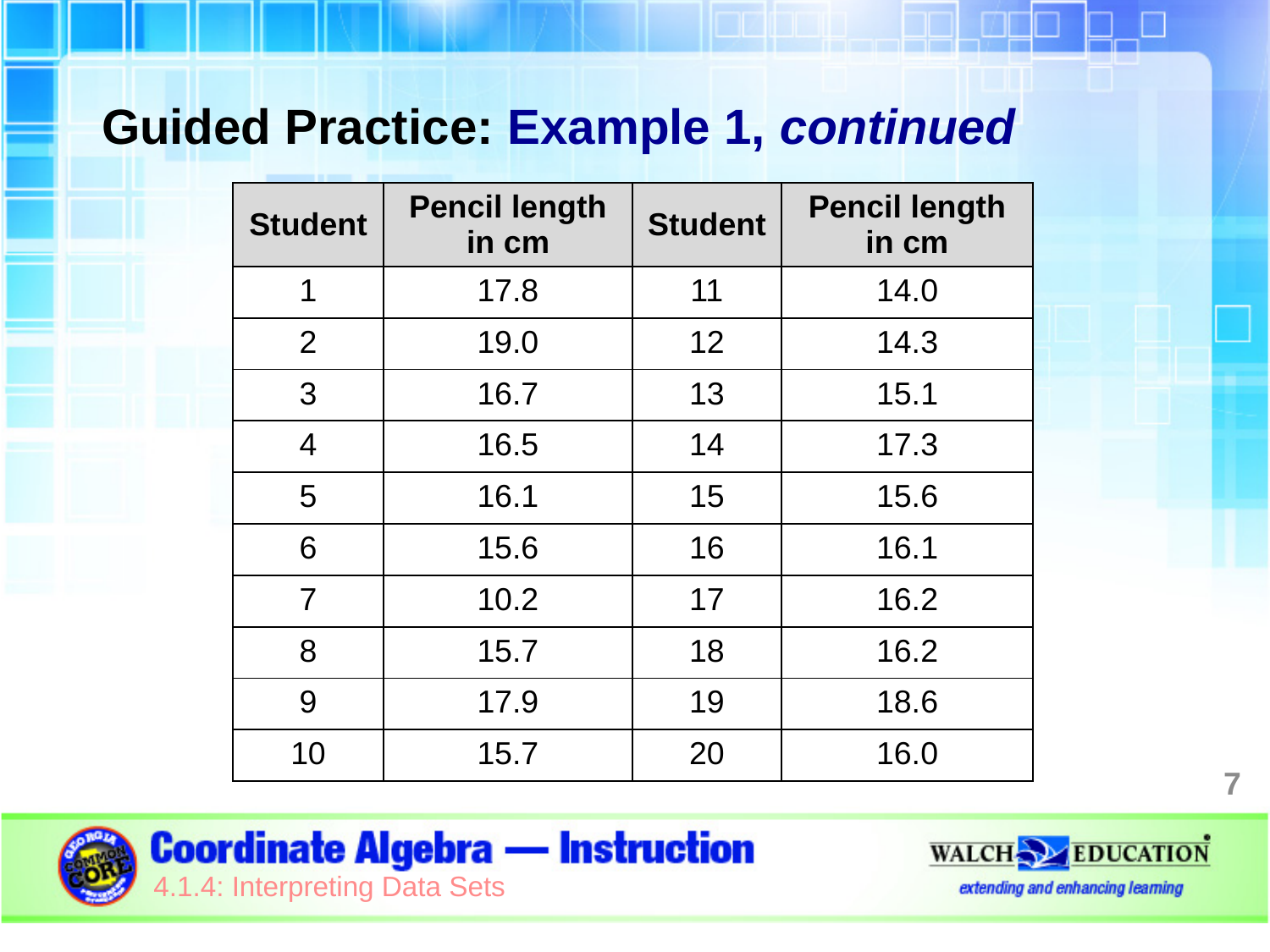

Guided Practice: Example 1, continued

| Student | Pencil length in cm | Student | Pencil length in cm |
| --- | --- | --- | --- |
| 1 | 17.8 | 11 | 14.0 |
| 2 | 19.0 | 12 | 14.3 |
| 3 | 16.7 | 13 | 15.1 |
| 4 | 16.5 | 14 | 17.3 |
| 5 | 16.1 | 15 | 15.6 |
| 6 | 15.6 | 16 | 16.1 |
| 7 | 10.2 | 17 | 16.2 |
| 8 | 15.7 | 18 | 16.2 |
| 9 | 17.9 | 19 | 18.6 |
| 10 | 15.7 | 20 | 16.0 |
7
4.1.4: Interpreting Data Sets